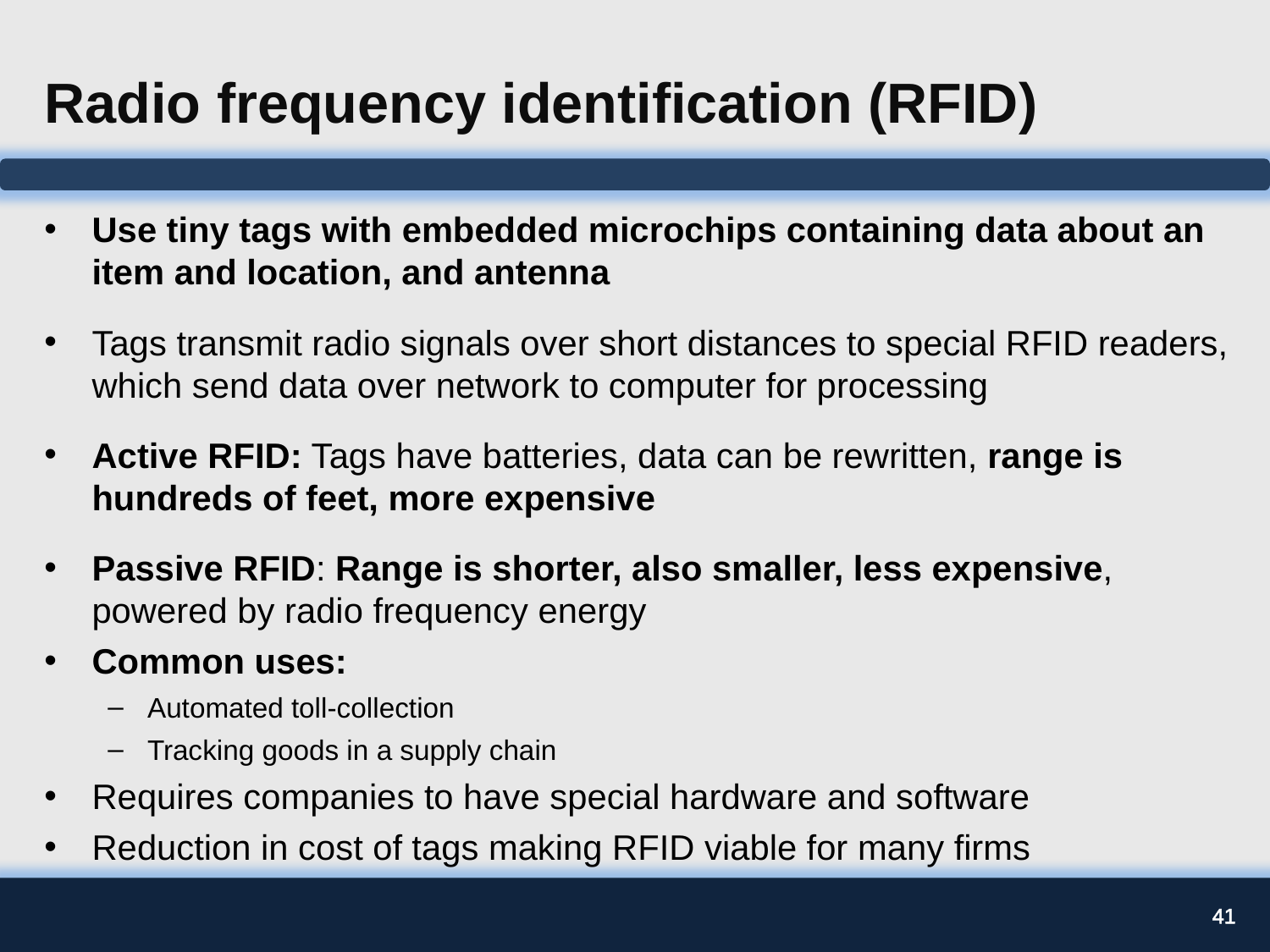

# Radio frequency identification (RFID)
Use tiny tags with embedded microchips containing data about an item and location, and antenna
Tags transmit radio signals over short distances to special RFID readers, which send data over network to computer for processing
Active RFID: Tags have batteries, data can be rewritten, range is hundreds of feet, more expensive
Passive RFID: Range is shorter, also smaller, less expensive, powered by radio frequency energy
Common uses:
Automated toll-collection
Tracking goods in a supply chain
Requires companies to have special hardware and software
Reduction in cost of tags making RFID viable for many firms

41